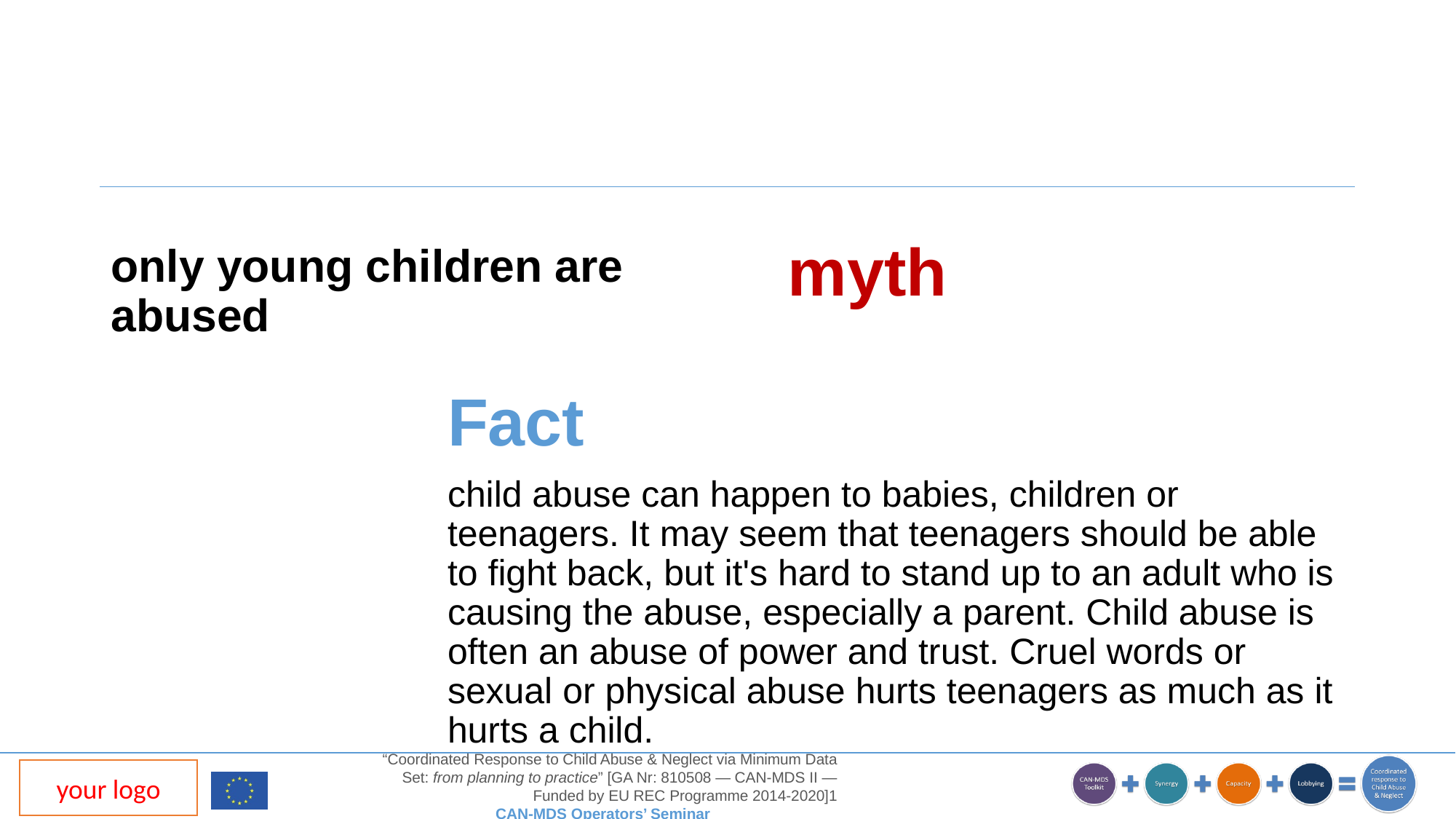

myth
only young children are abused
Fact
child abuse can happen to babies, children or teenagers. It may seem that teenagers should be able to fight back, but it's hard to stand up to an adult who is causing the abuse, especially a parent. Child abuse is often an abuse of power and trust. Cruel words or sexual or physical abuse hurts teenagers as much as it hurts a child.